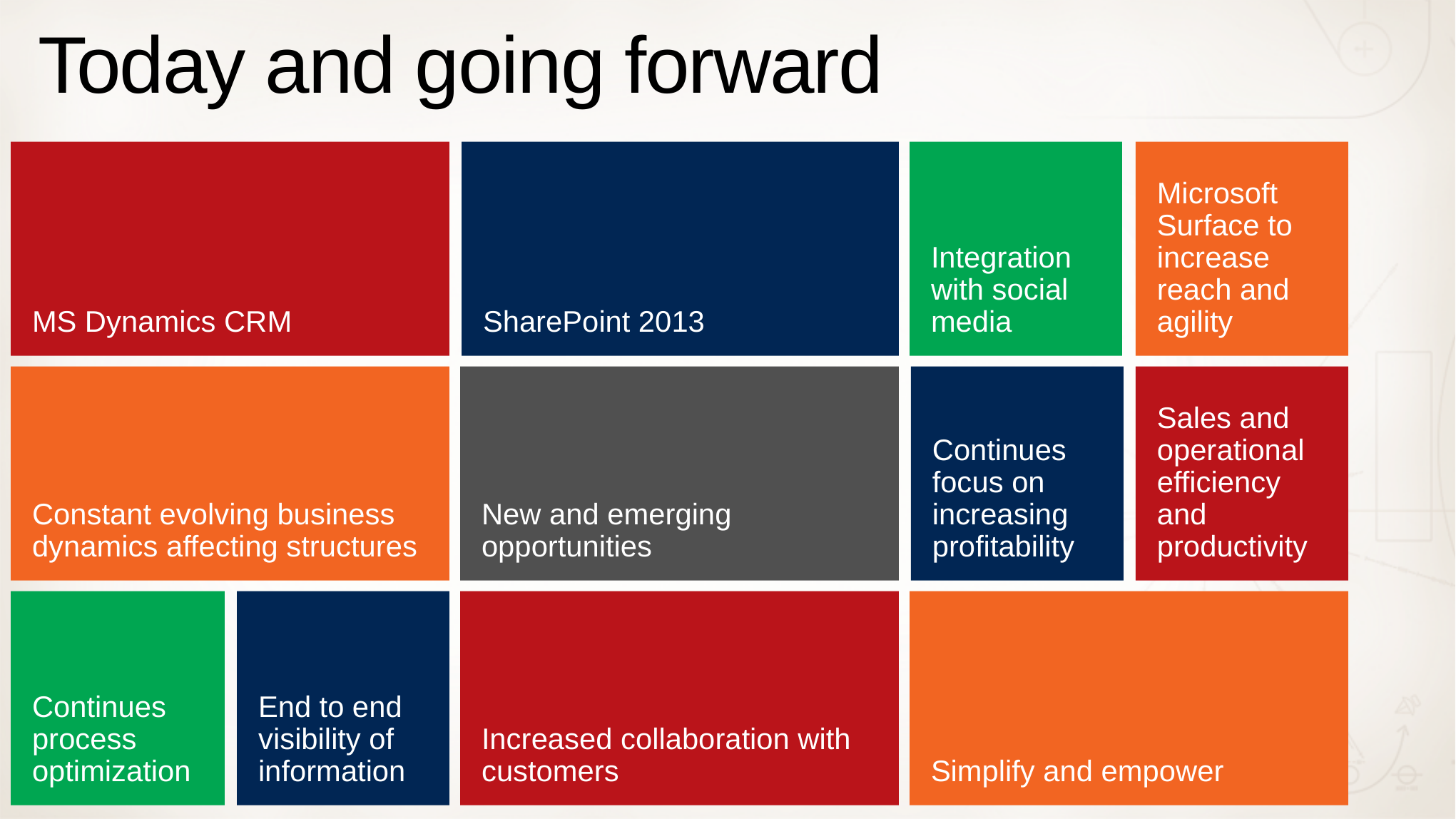

# Today and going forward
Integration with social media
SharePoint 2013
MS Dynamics CRM
Microsoft Surface to increase reach and agility
Continues focus on increasing profitability
New and emerging opportunities
Constant evolving business dynamics affecting structures
Sales and operational efficiency and productivity
Increased collaboration with customers
Continues process optimization
End to end visibility of information
Simplify and empower